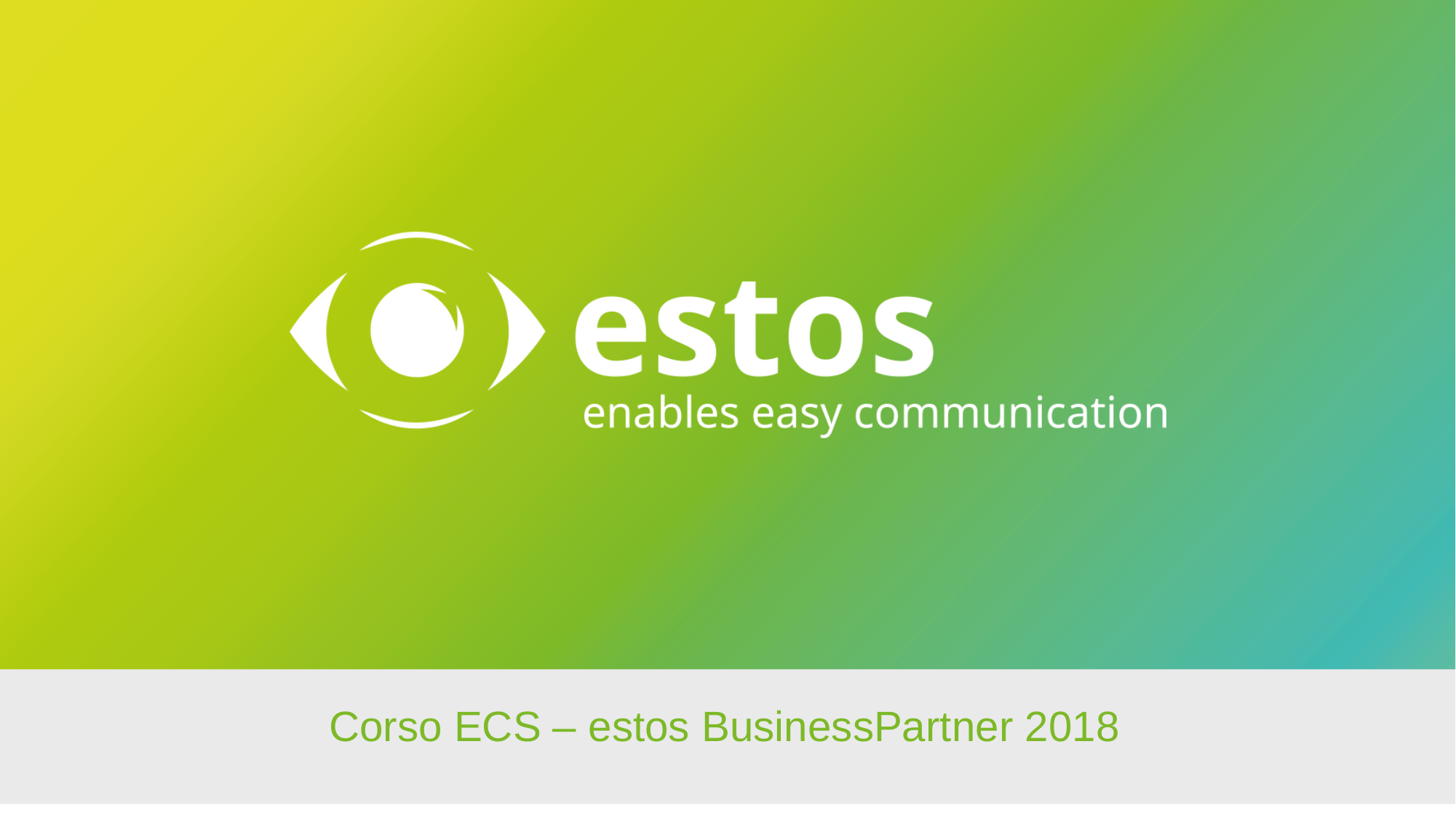

Corso ECS – estos BusinessPartner 2018
1
© estos Italia – ECS 2018